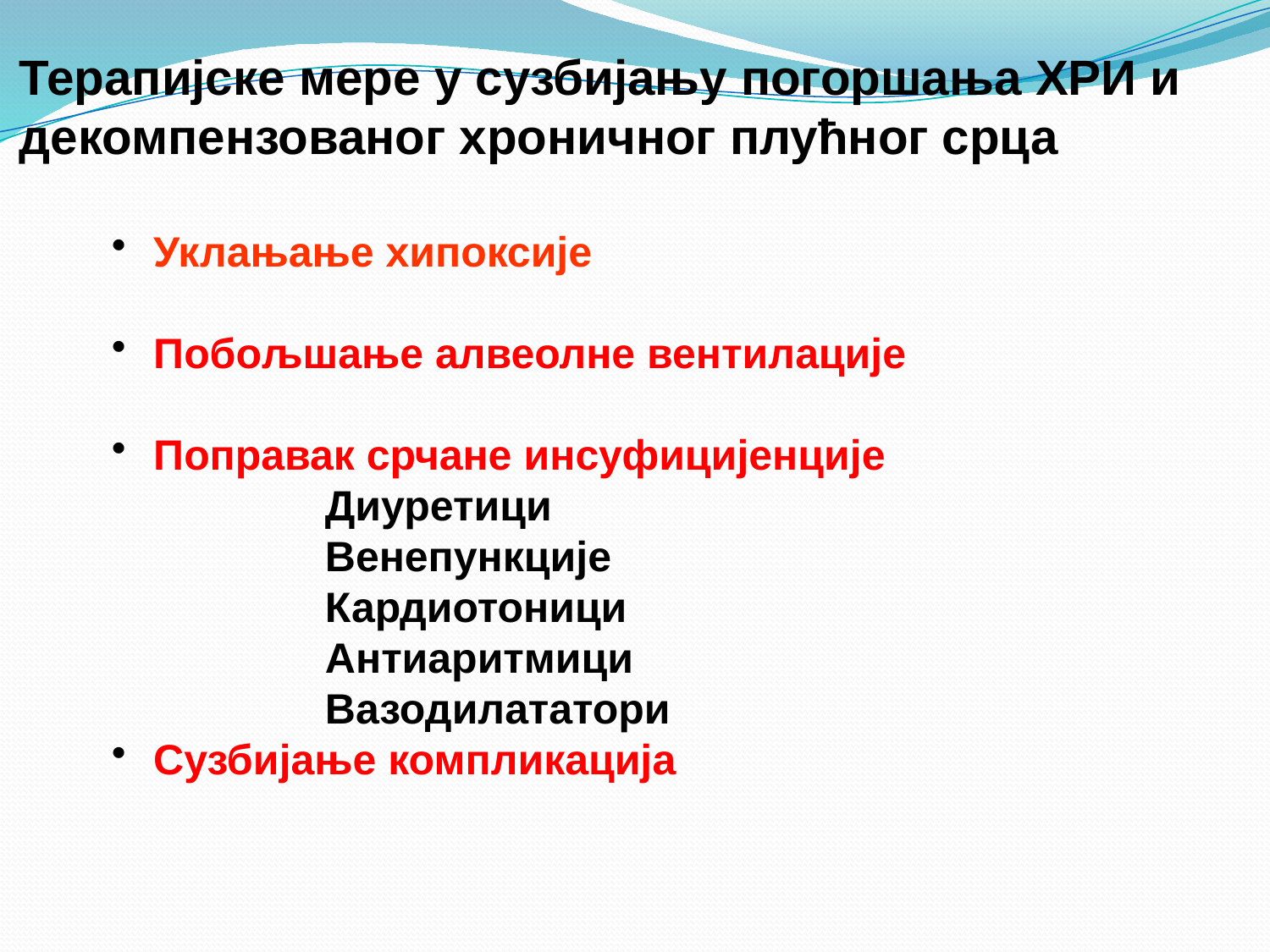

Терапијске мере у сузбијању погоршања ХРИ и
декомпензованог хроничног плућног срца
 Уклањање хипоксије

 Побољшање алвеолне вентилације

 Поправак срчане инсуфицијенције
                  Диуретици
                  Венепункције
                  Кардиотоници
                  Антиаритмици
                  Вазодилататори
 Сузбијање компликација